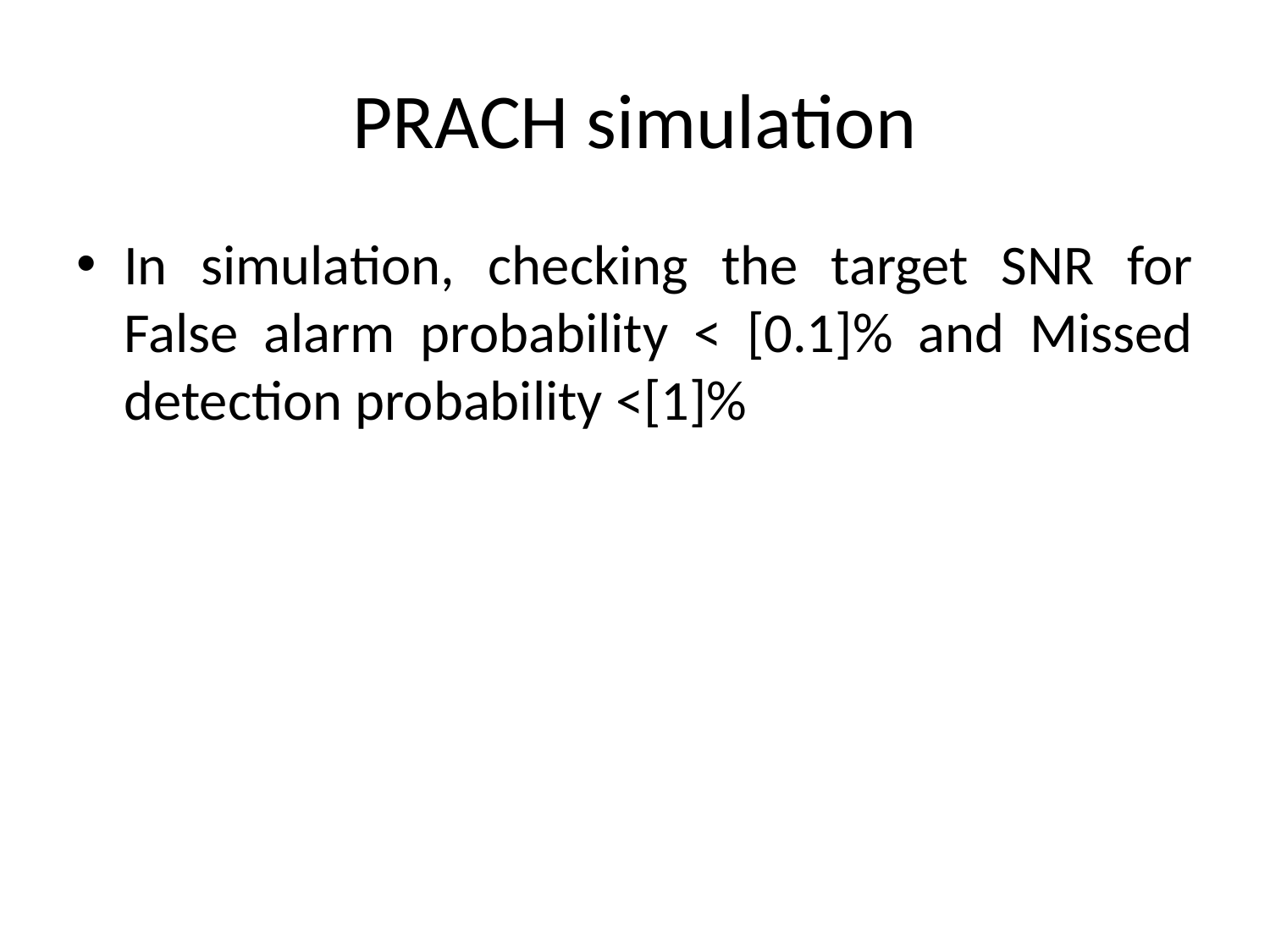

# PRACH simulation
In simulation, checking the target SNR for False alarm probability < [0.1]% and Missed detection probability <[1]%